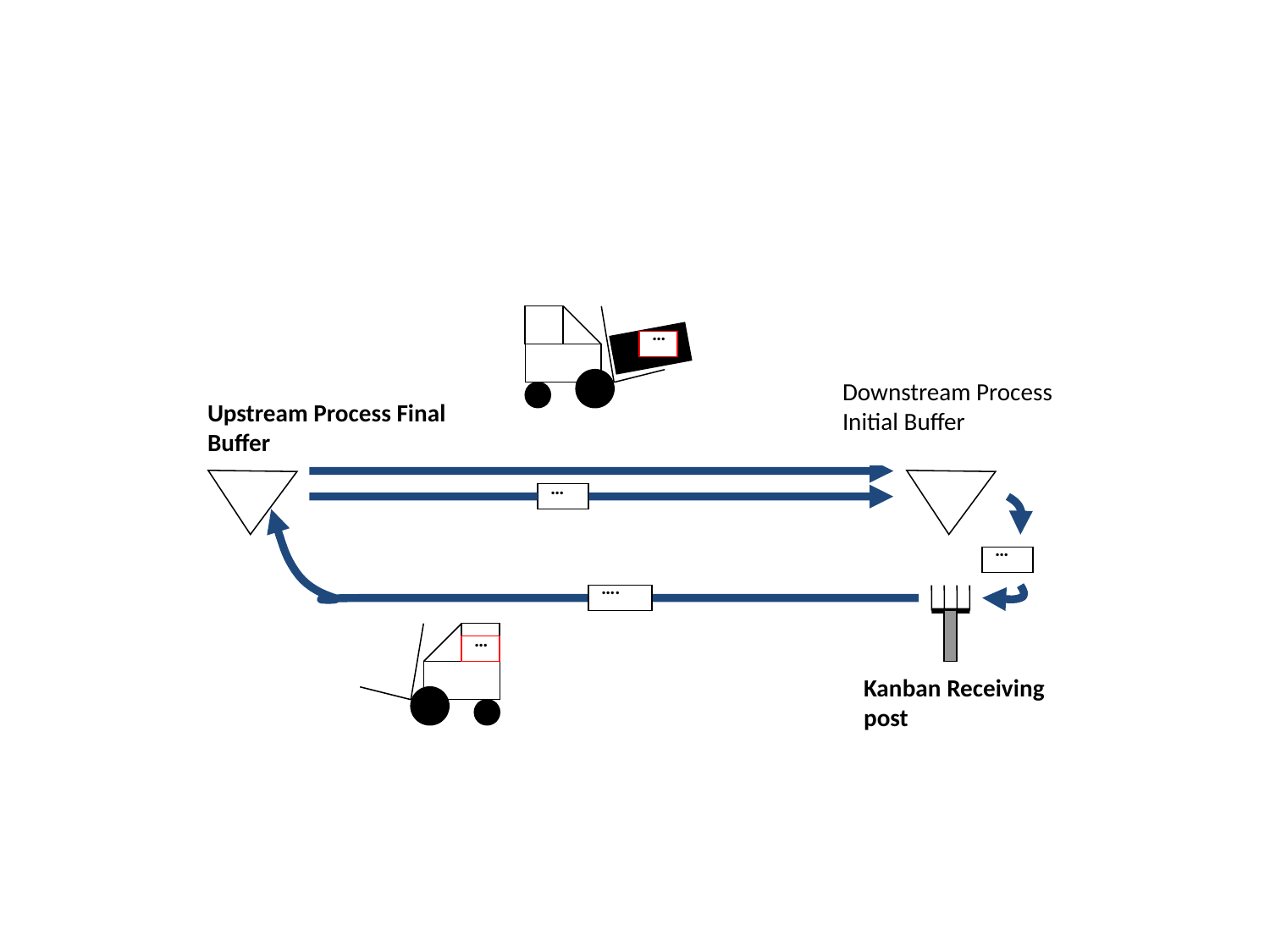

#

…

Downstream Process Initial Buffer
Upstream Process Final Buffer

…

…
….

…

Kanban Receiving post